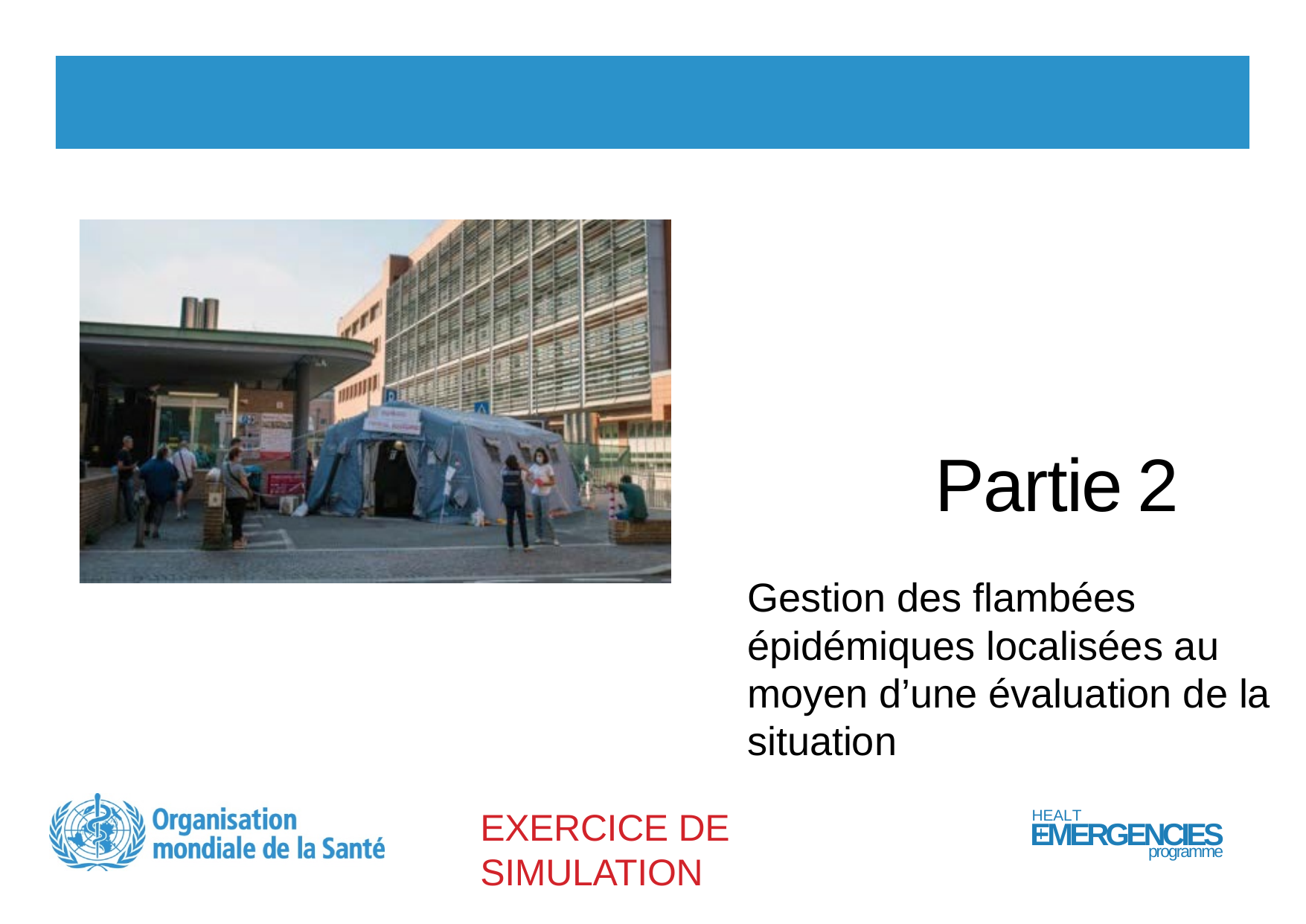

Partie 2
Gestion des flambées épidémiques localisées au moyen d’une évaluation de la situation
EXERCICE DE SIMULATION
HEALTH
EMERGENCIES
programme